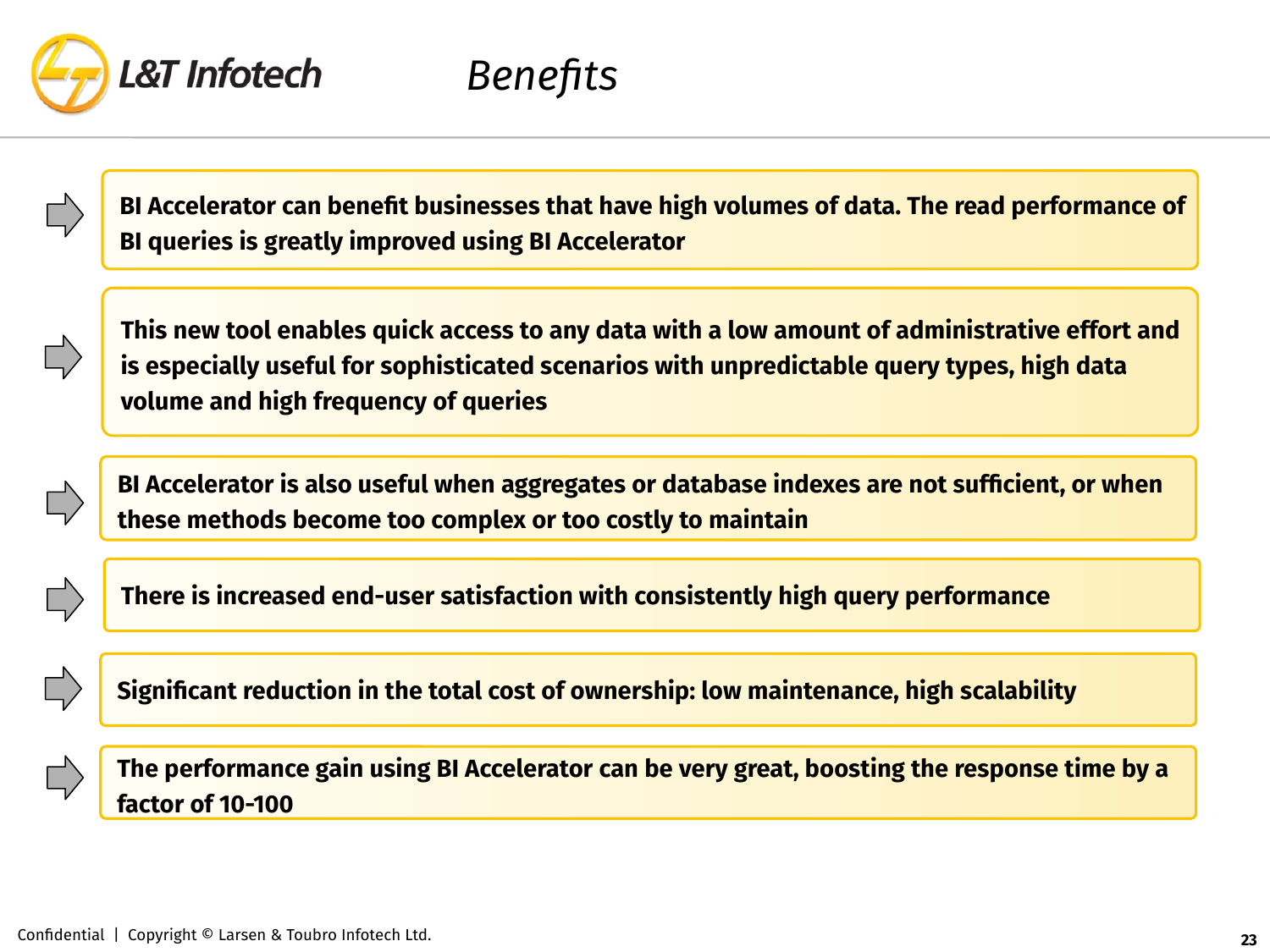

# Benefits
BI Accelerator can benefit businesses that have high volumes of data. The read performance of BI queries is greatly improved using BI Accelerator

This new tool enables quick access to any data with a low amount of administrative effort and is especially useful for sophisticated scenarios with unpredictable query types, high data volume and high frequency of queries

BI Accelerator is also useful when aggregates or database indexes are not sufficient, or when these methods become too complex or too costly to maintain

There is increased end-user satisfaction with consistently high query performance

Significant reduction in the total cost of ownership: low maintenance, high scalability

The performance gain using BI Accelerator can be very great, boosting the response time by a factor of 10-100

Confidential  |  Copyright © Larsen & Toubro Infotech Ltd.
23